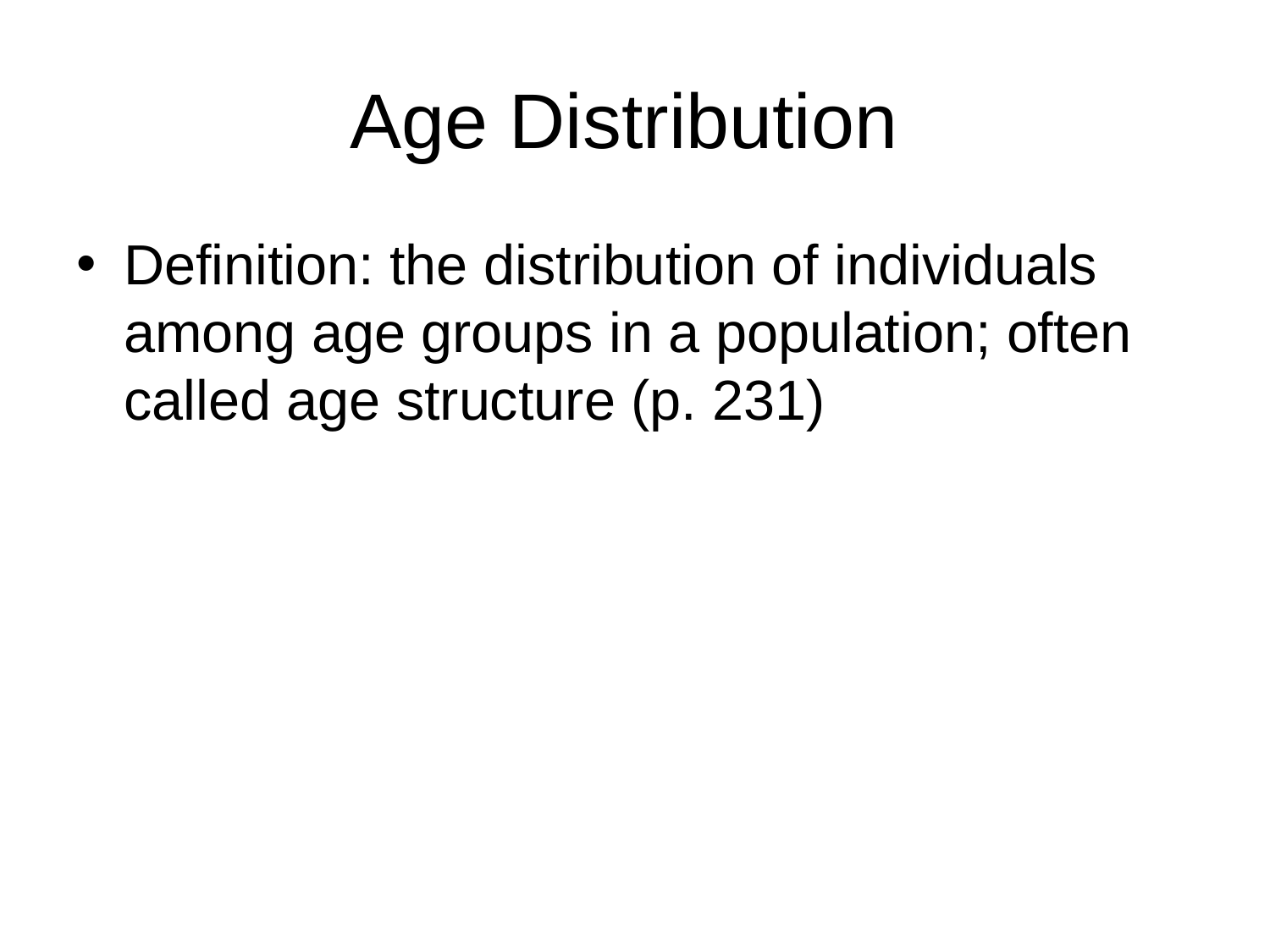

# Age Distribution
Definition: the distribution of individuals among age groups in a population; often called age structure (p. 231)